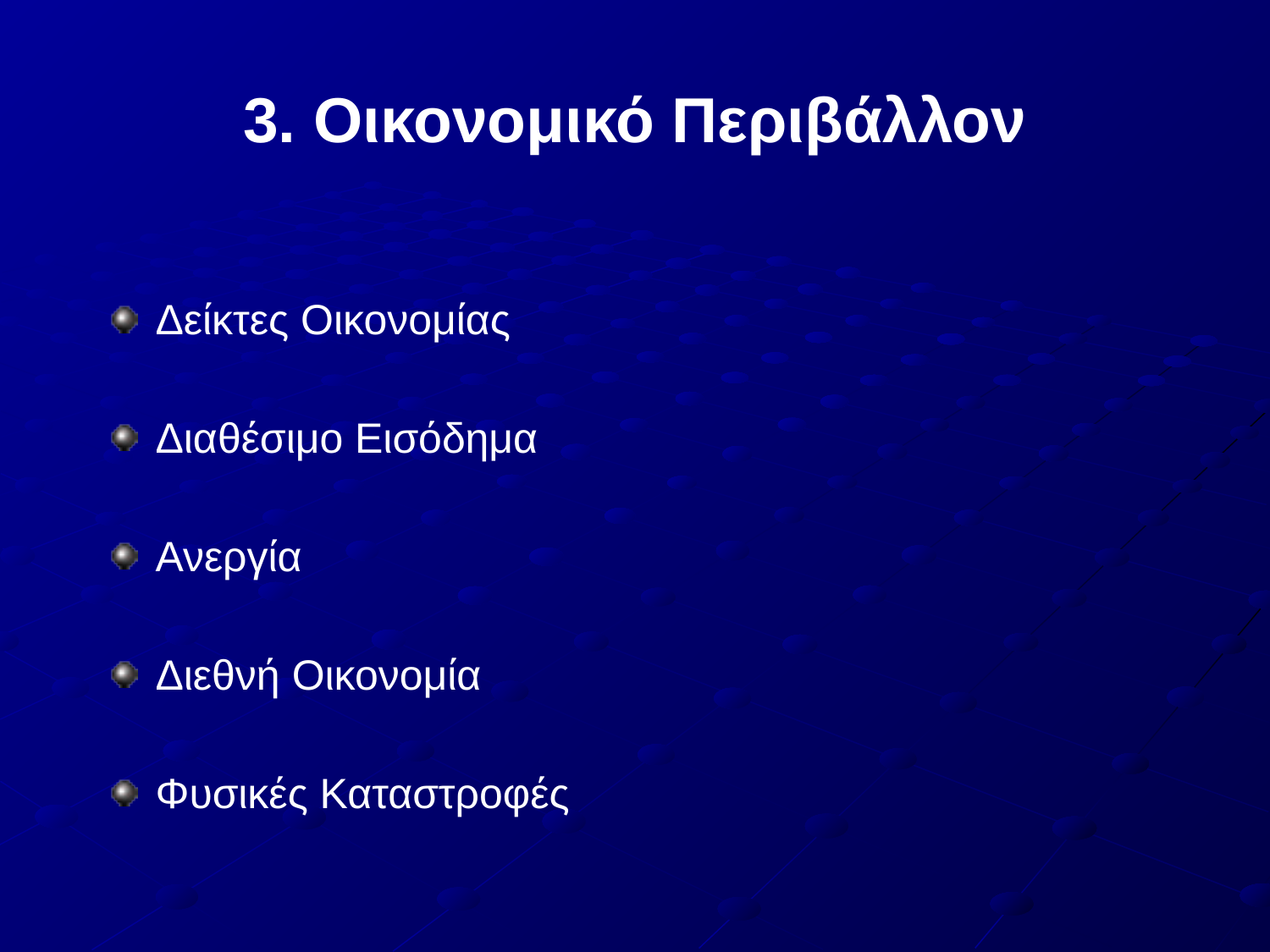

# 3. Οικονομικό Περιβάλλον
Δείκτες Οικονομίας

Διαθέσιμο Εισόδημα

Ανεργία

Διεθνή Οικονομία

Φυσικές Καταστροφές